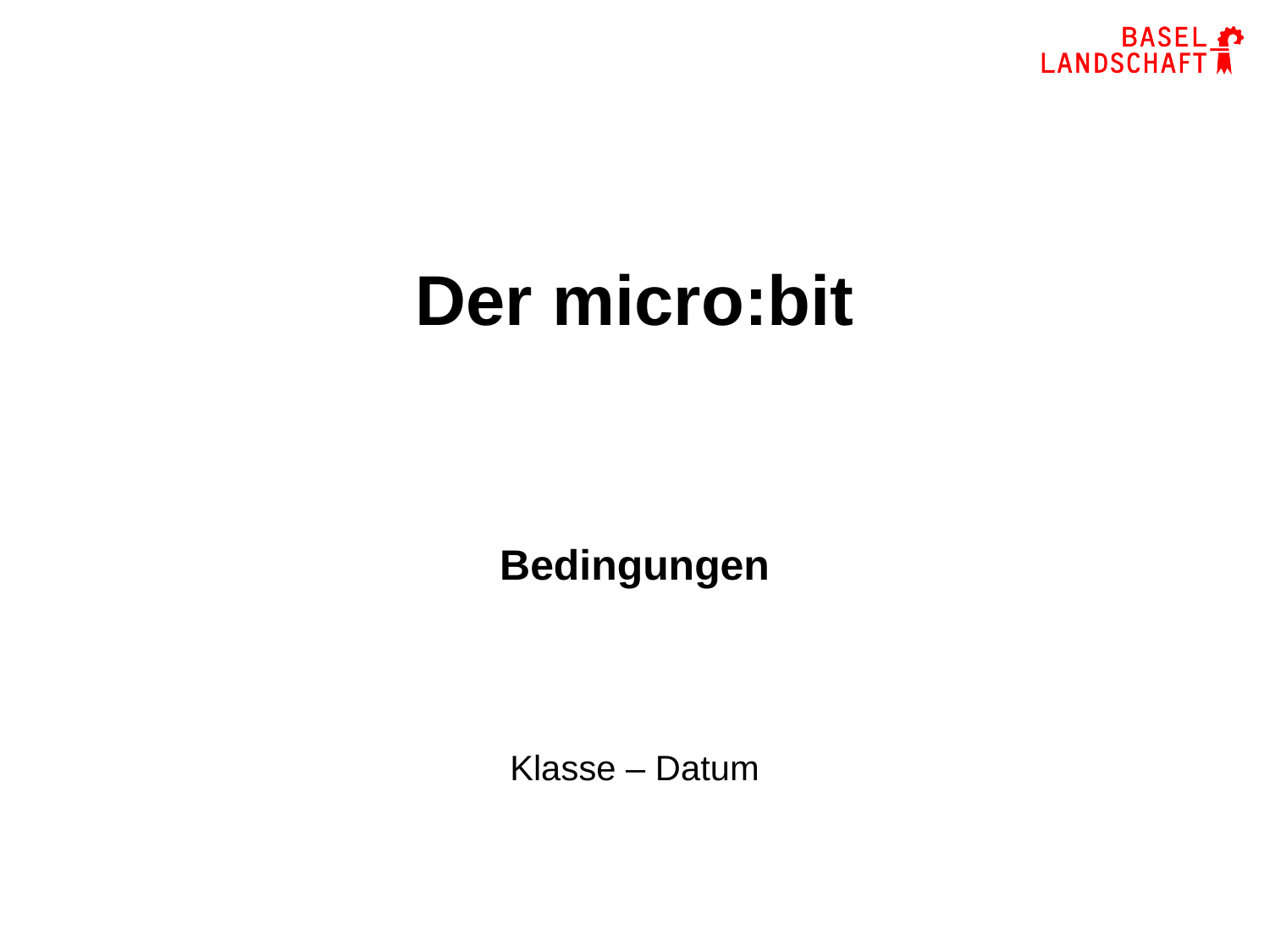

# Der micro:bit

Bedingungen

Klasse – Datum